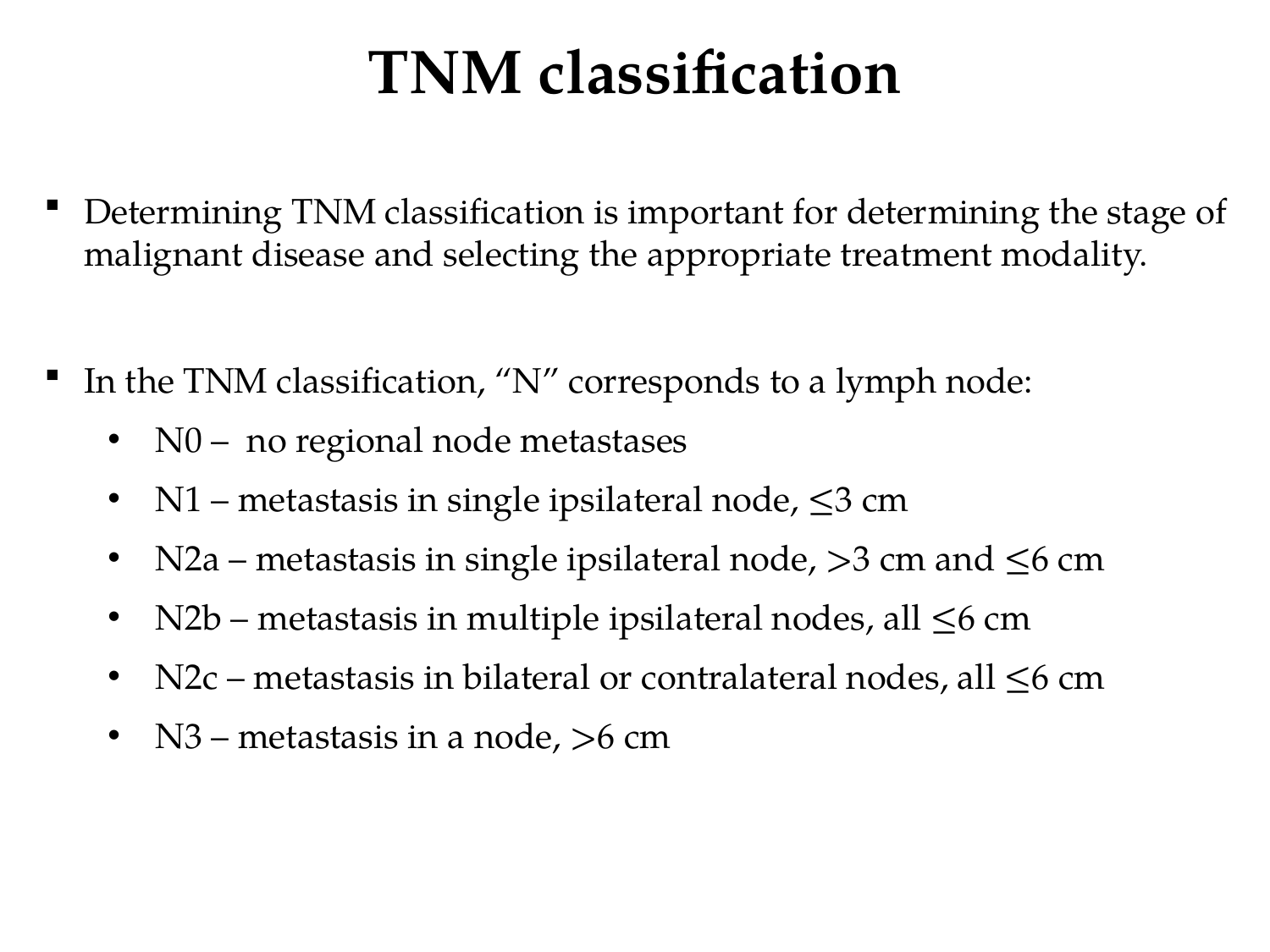

TNM classification

Determining TNM classification is important for determining the stage of malignant disease and selecting the appropriate treatment modality.

In the TNM classification, “N” corresponds to a lymph node:

N0 –  no regional node metastases

N1 – metastasis in single ipsilateral node, ≤3 cm

N2a – metastasis in single ipsilateral node, >3 cm and ≤6 cm

N2b – metastasis in multiple ipsilateral nodes, all ≤6 cm

N2c – metastasis in bilateral or contralateral nodes, all ≤6 cm

N3 – metastasis in a node, >6 cm